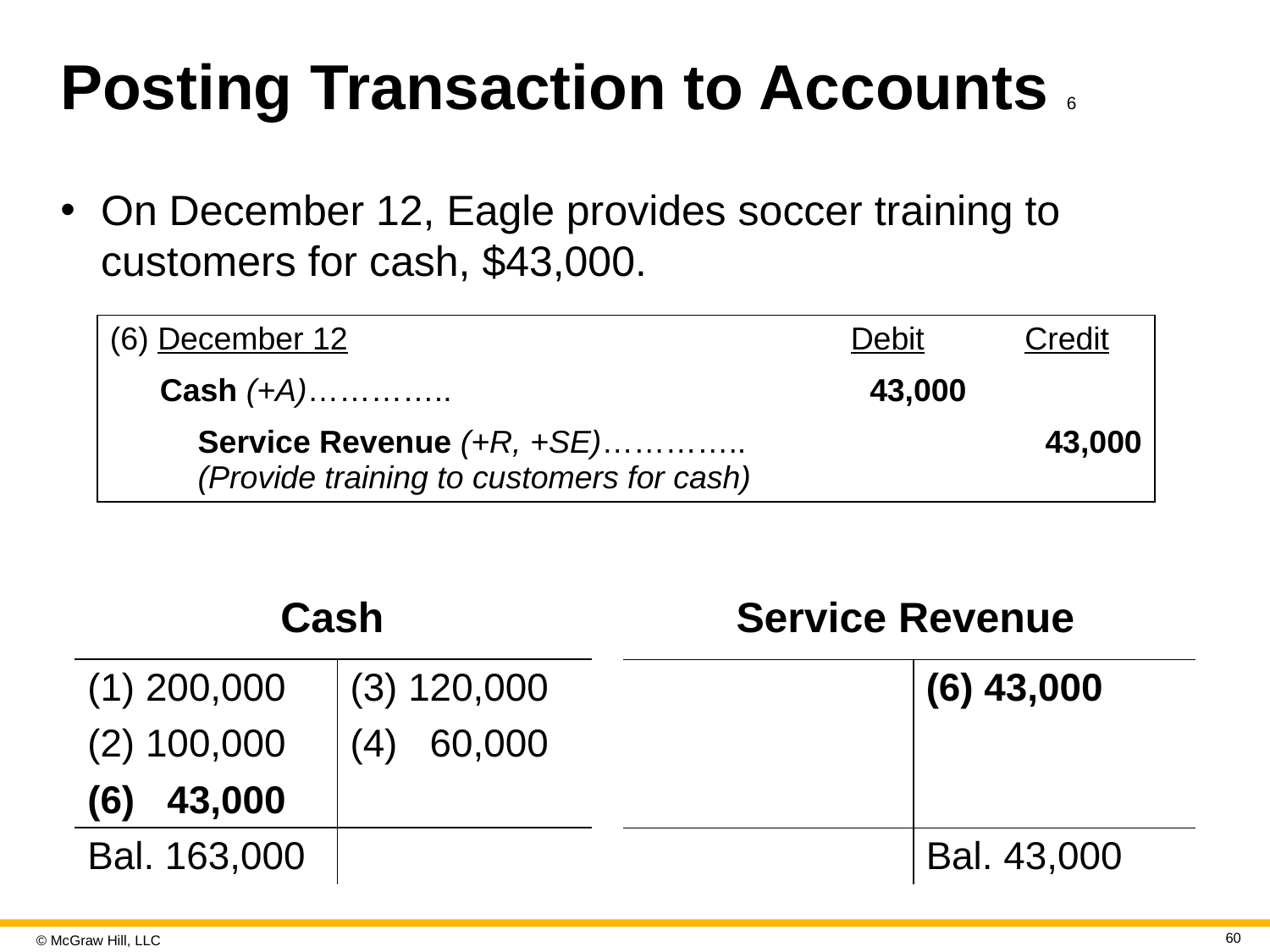

# Posting Transaction to Accounts 6
On December 12, Eagle provides soccer training to customers for cash, $43,000.
| (6) December 12 | Debit | Credit |
| --- | --- | --- |
| Cash (+A)………….. | 43,000 |  |
| Service Revenue (+R, +SE)………….. (Provide training to customers for cash) |  | 43,000 |
Cash
Service Revenue
| (1) 200,000 | (3) 120,000 |
| --- | --- |
| (2) 100,000 | (4) 60,000 |
| (6) 43,000 |  |
| Bal. 163,000 |  |
|  | (6) 43,000 |
| --- | --- |
|  |  |
|  |  |
|  | Bal. 43,000 |
60